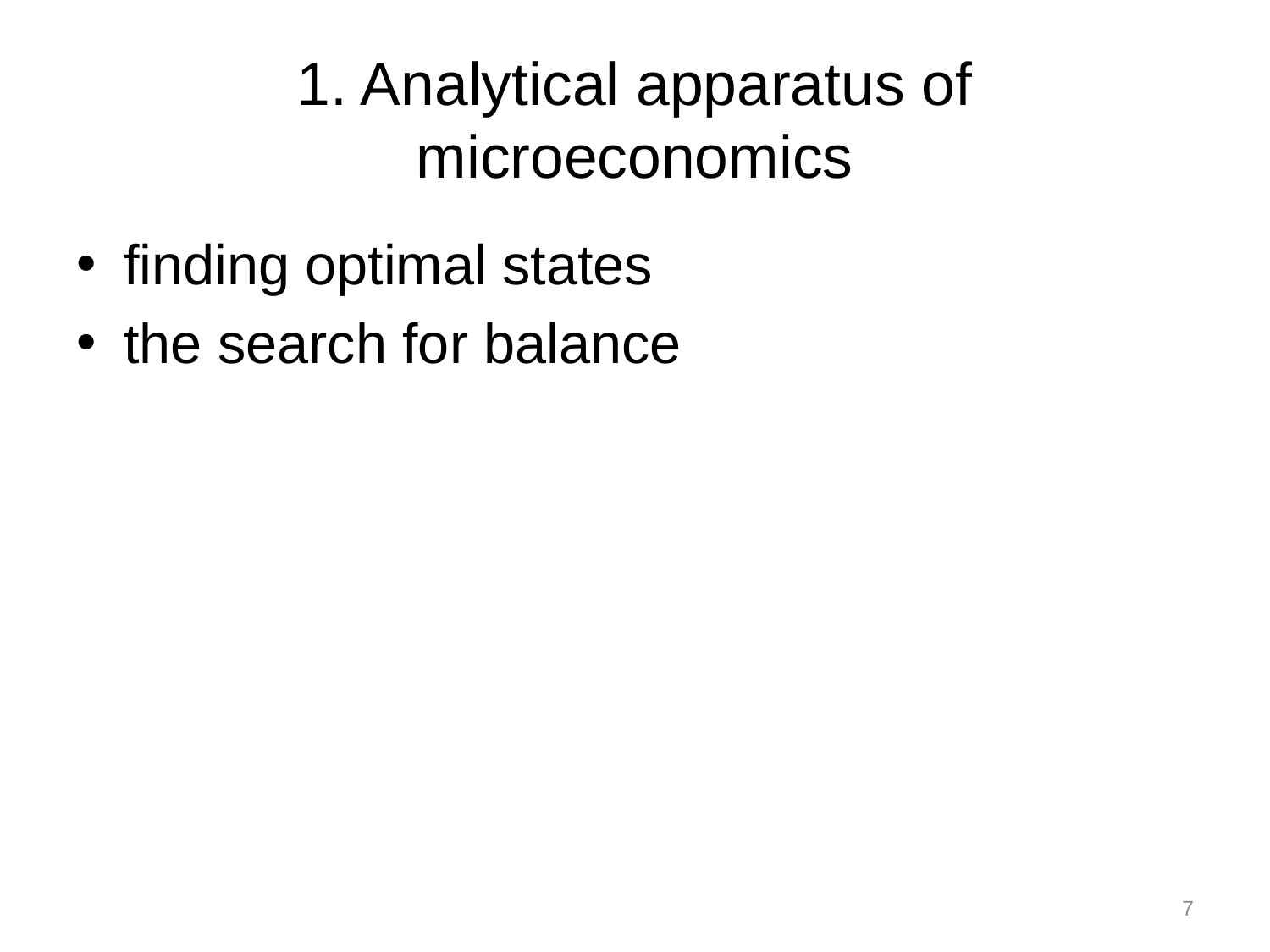

# 1. Analytical apparatus of microeconomics
finding optimal states
the search for balance
7